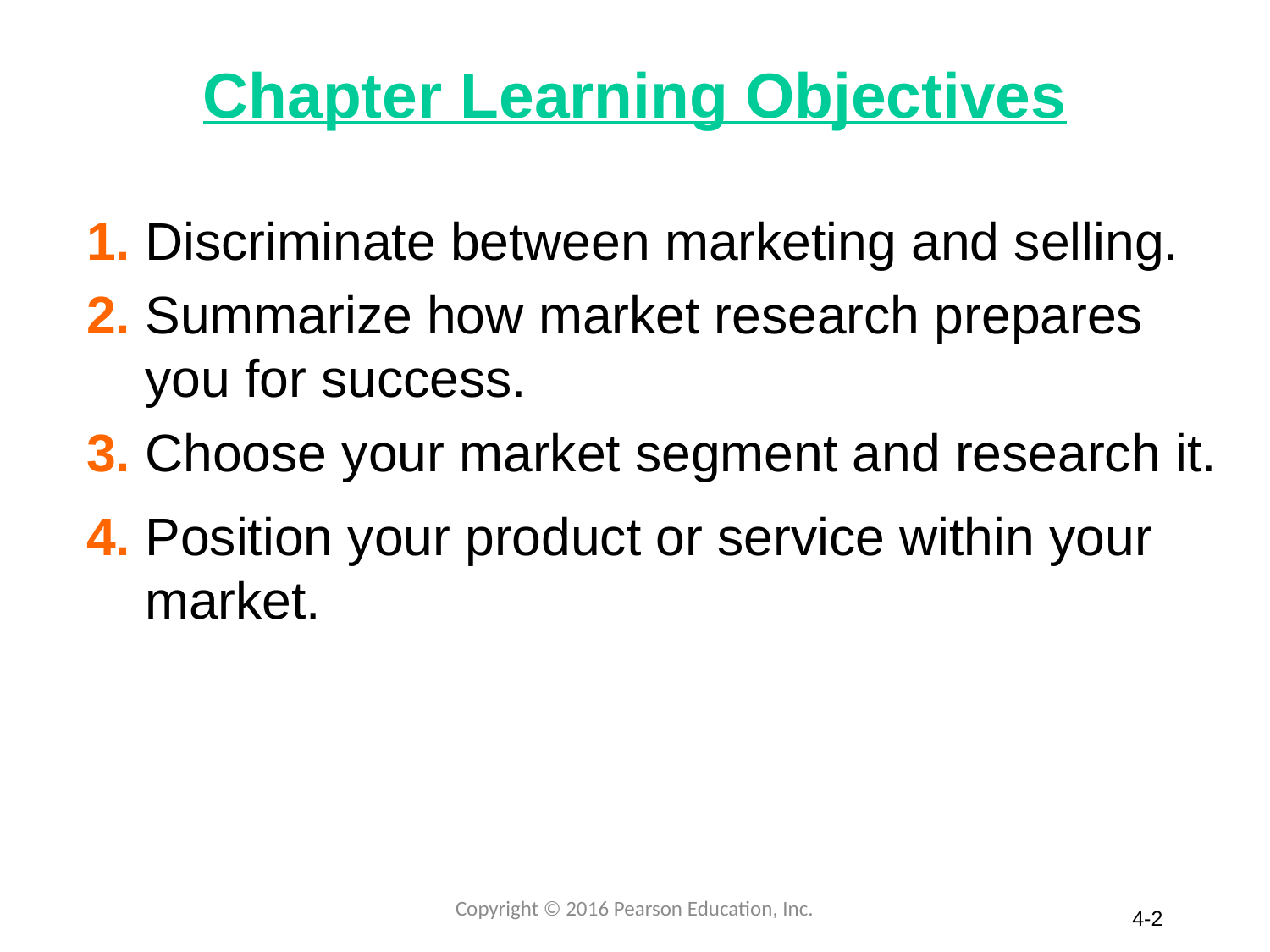

# Chapter Learning Objectives
1. Discriminate between marketing and selling.

2. Summarize how market research prepares
    you for success.

3. Choose your market segment and research it.

4. Position your product or service within your
    market.

Copyright © 2016 Pearson Education, Inc.